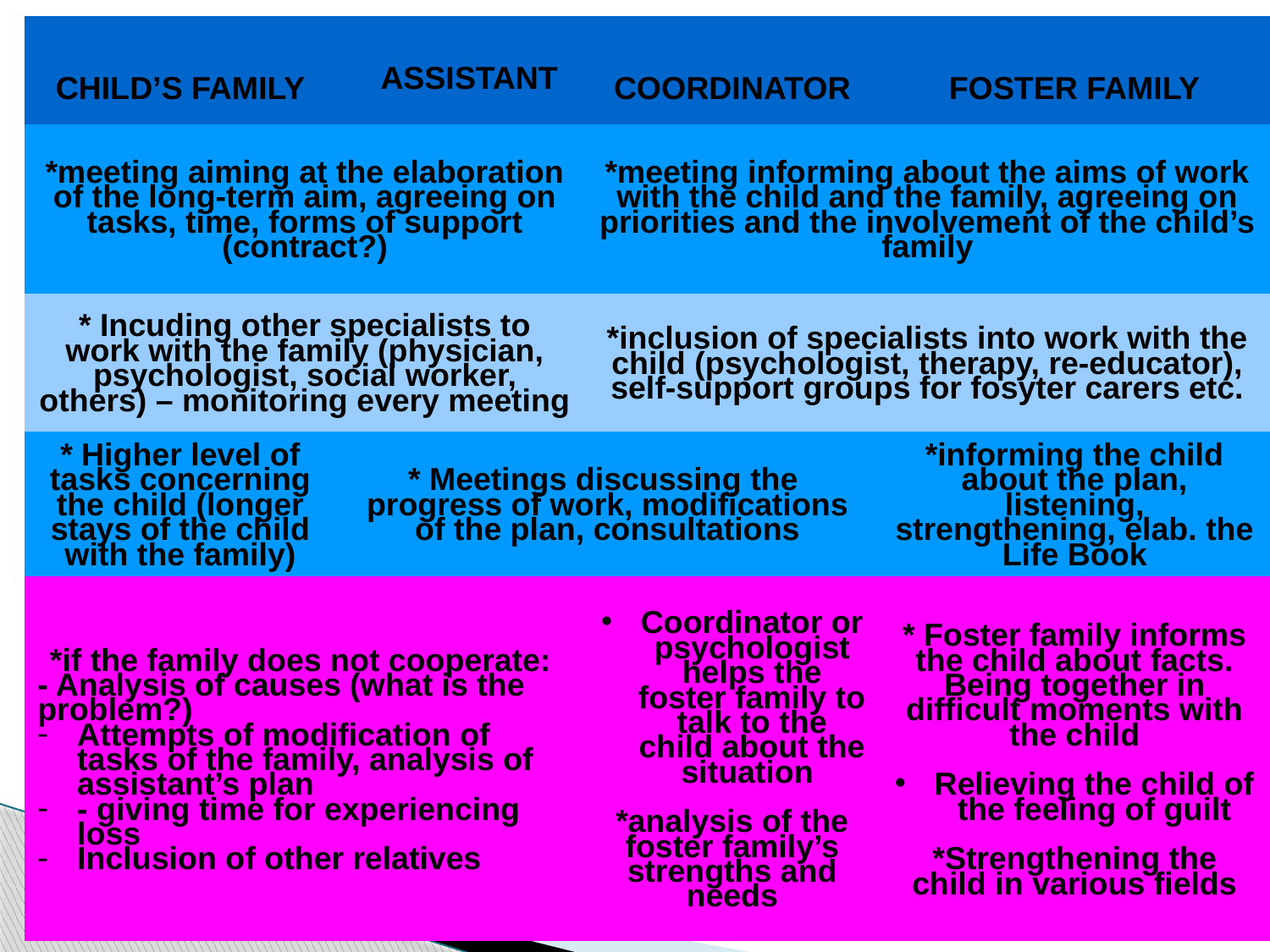

# Praca zaawansowana 2 -12 miesiąc
| CHILD’S FAMILY | ASSISTANT | COORDINATOR | FOSTER FAMILY |
| --- | --- | --- | --- |
| \*meeting aiming at the elaboration of the long-term aim, agreeing on tasks, time, forms of support (contract?) |  | \*meeting informing about the aims of work with the child and the family, agreeing on priorities and the involvement of the child’s family |  |
| \* Incuding other specialists to work with the family (physician, psychologist, social worker, others) – monitoring every meeting |  | \*inclusion of specialists into work with the child (psychologist, therapy, re-educator), self-support groups for fosyter carers etc. |  |
| \* Higher level of tasks concerning the child (longer stays of the child with the family) | \* Meetings discussing the progress of work, modifications of the plan, consultations |  | \*informing the child about the plan, listening, strengthening, elab. the Life Book |
| \*if the family does not cooperate: - Analysis of causes (what is the problem?) Attempts of modification of tasks of the family, analysis of assistant’s plan - giving time for experiencing loss Inclusion of other relatives |  | Coordinator or psychologist helps the foster family to talk to the child about the situation \*analysis of the foster family’s strengths and needs | \* Foster family informs the child about facts. Being together in difficult moments with the child Relieving the child of the feeling of guilt \*Strengthening the child in various fields |